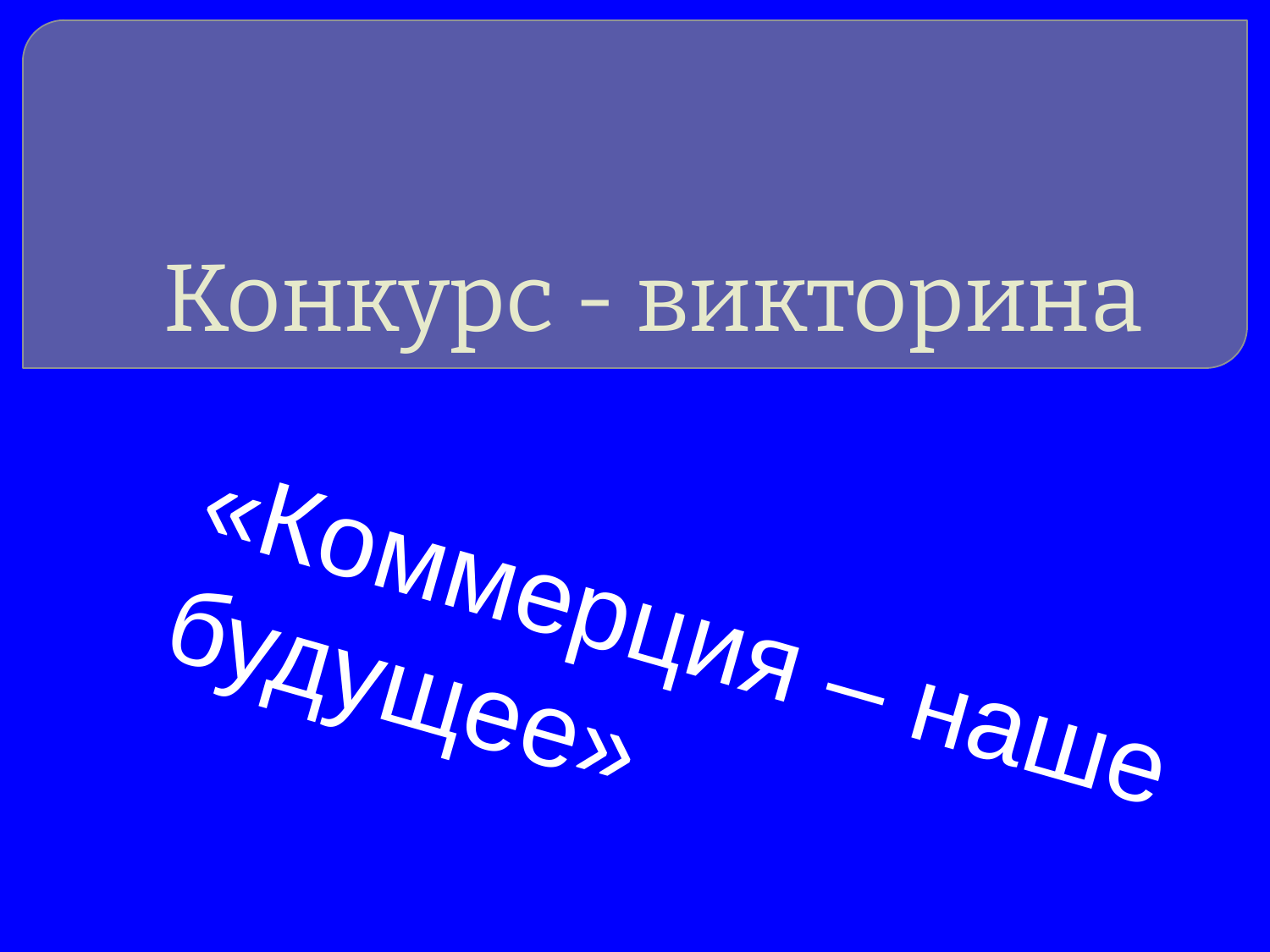

# Конкурс - викторина
«Коммерция – наше будущее»